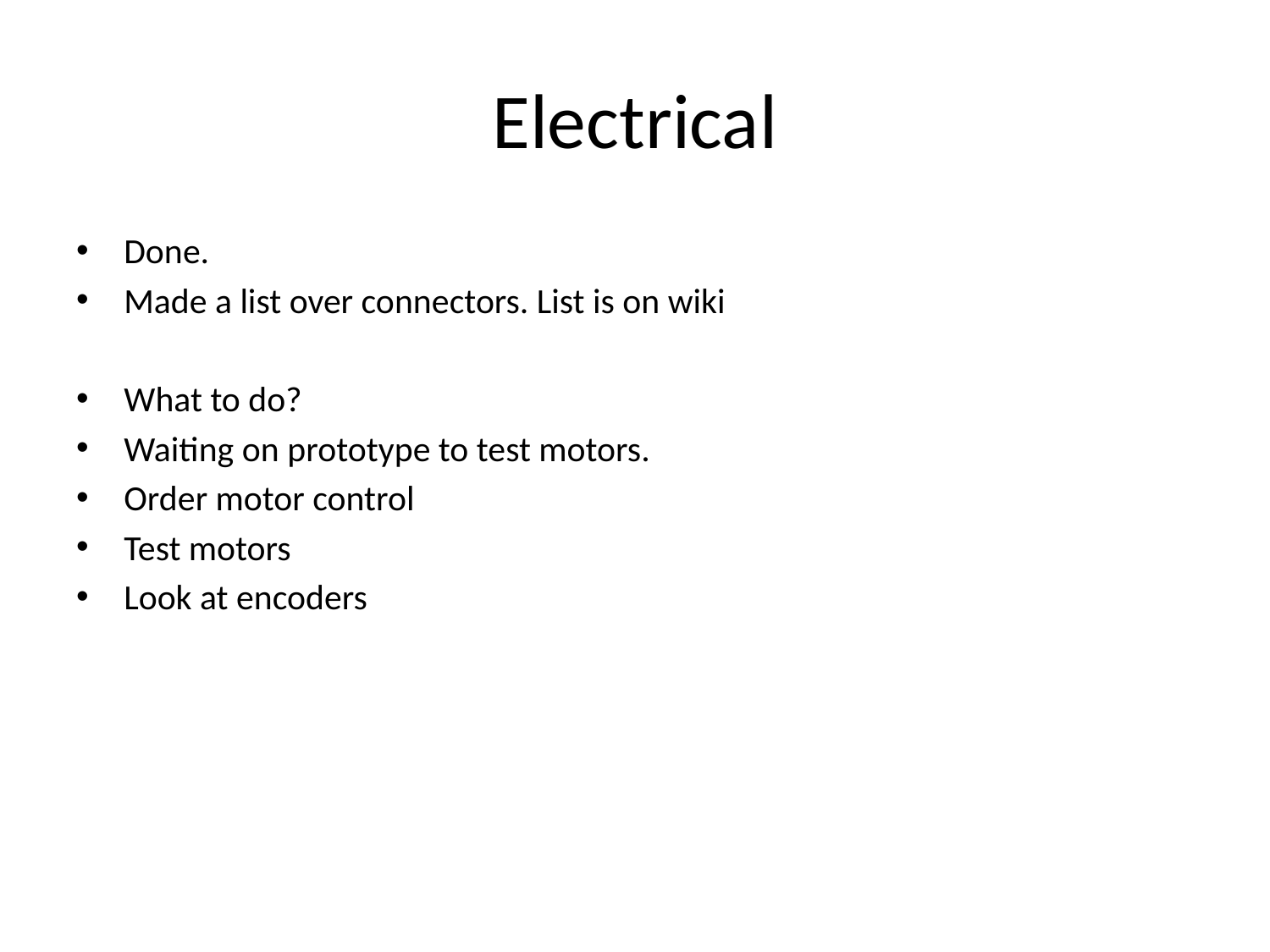

# Electrical
Done.
Made a list over connectors. List is on wiki

What to do?
Waiting on prototype to test motors.
Order motor control
Test motors
Look at encoders